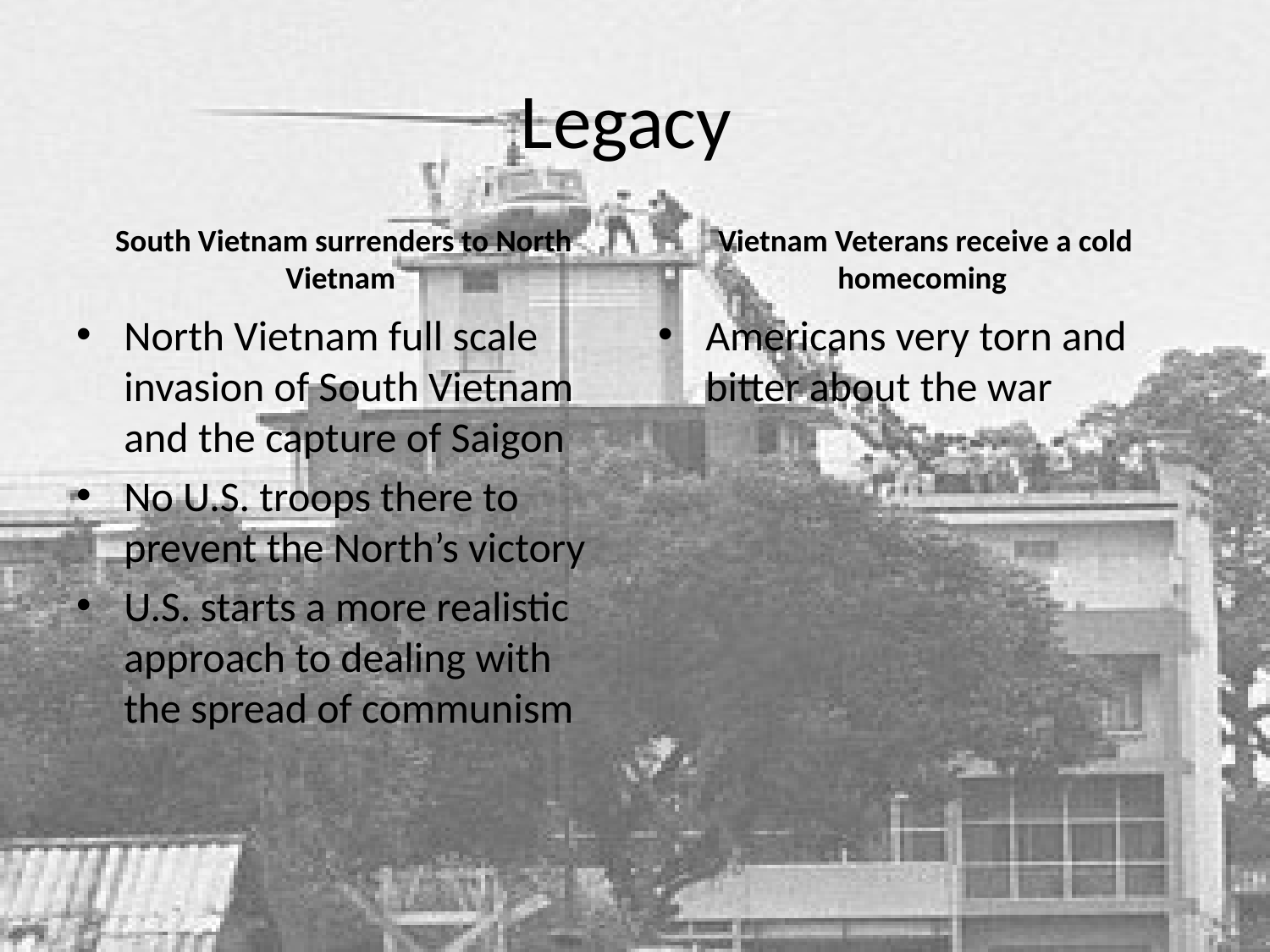

# Legacy
South Vietnam surrenders to North Vietnam
Vietnam Veterans receive a cold homecoming
North Vietnam full scale invasion of South Vietnam and the capture of Saigon
No U.S. troops there to prevent the North’s victory
U.S. starts a more realistic approach to dealing with the spread of communism

Americans very torn and bitter about the war